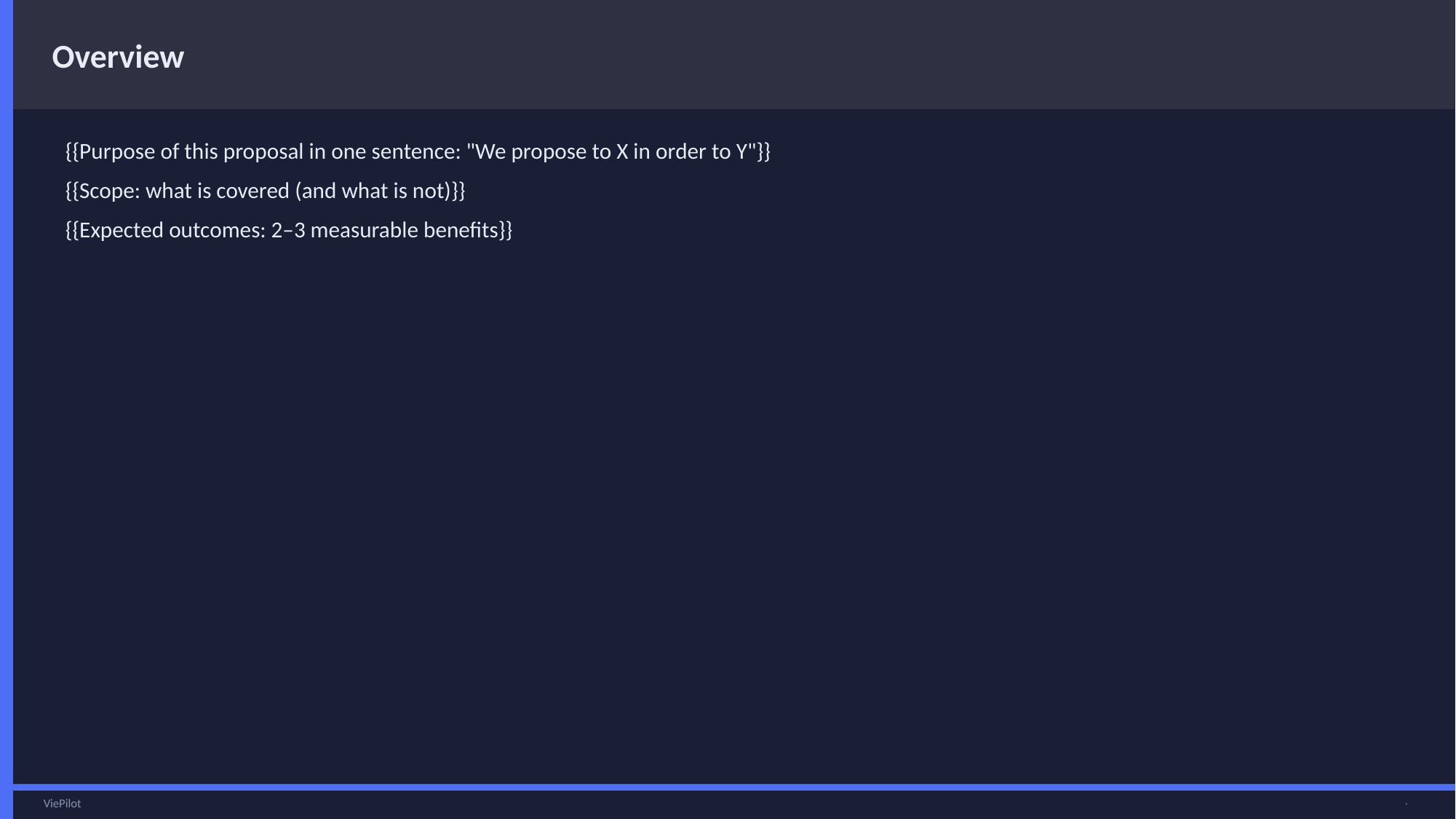

Overview
{{Purpose of this proposal in one sentence: "We propose to X in order to Y"}}
{{Scope: what is covered (and what is not)}}
{{Expected outcomes: 2–3 measurable benefits}}